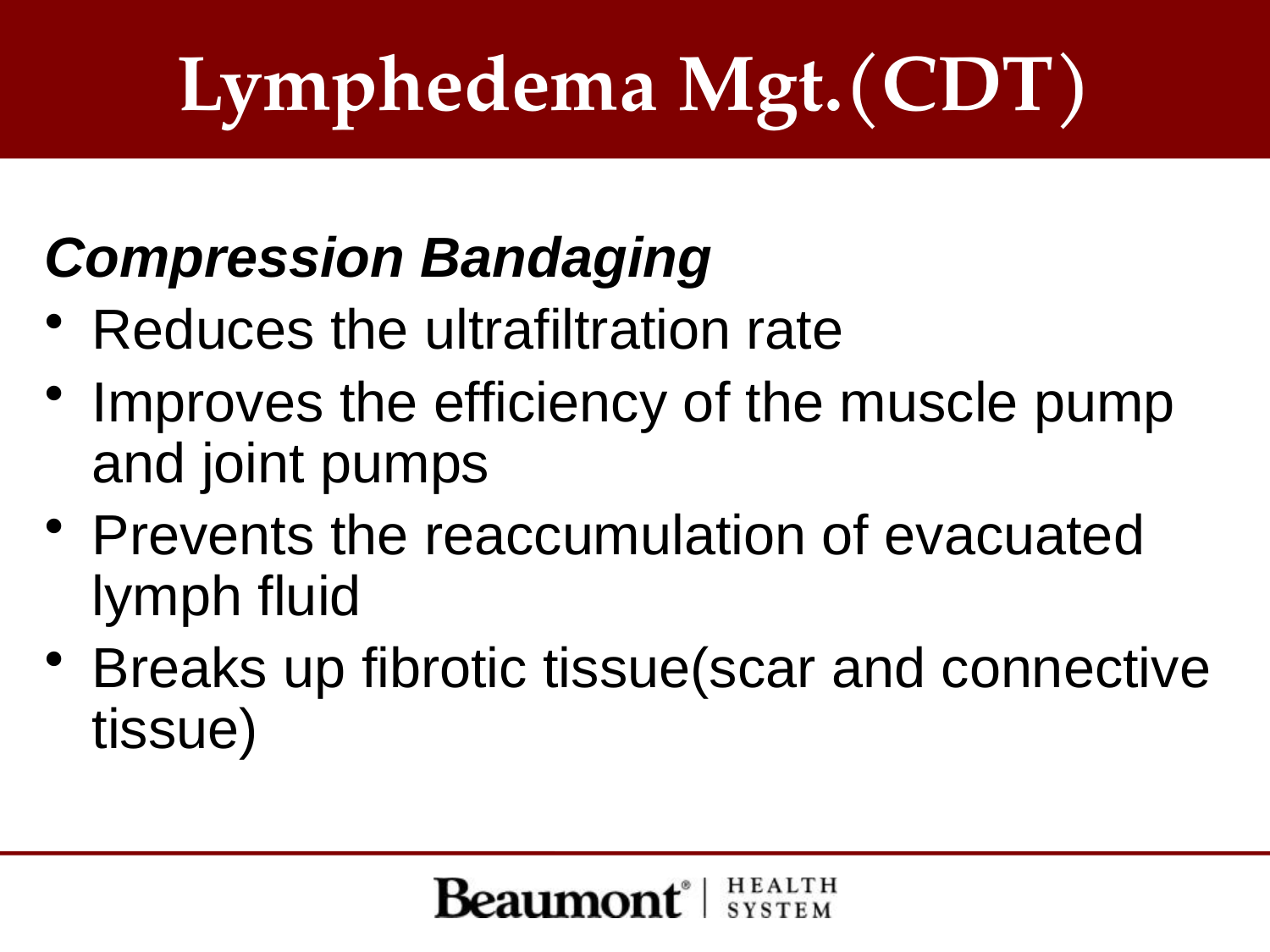

# Lymphedema Mgt.(CDT)
Compression Bandaging
Reduces the ultrafiltration rate
Improves the efficiency of the muscle pump and joint pumps
Prevents the reaccumulation of evacuated lymph fluid
Breaks up fibrotic tissue(scar and connective tissue)